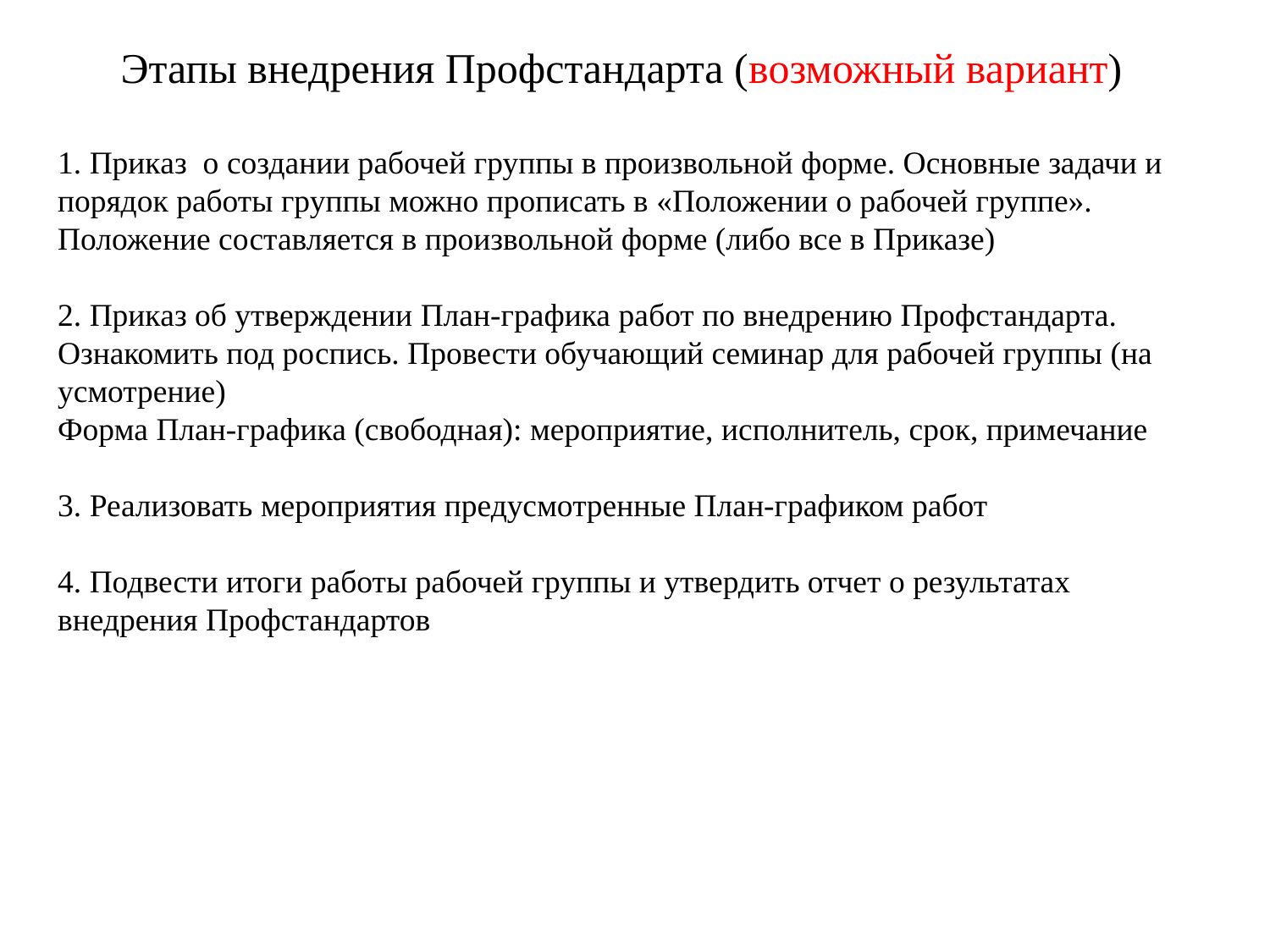

# Этапы внедрения Профстандарта (возможный вариант)
1. Приказ  о создании рабочей группы в произвольной форме. Основные задачи и порядок работы группы можно прописать в «Положении о рабочей группе». Положение составляется в произвольной форме (либо все в Приказе)

2. Приказ об утверждении План-графика работ по внедрению Профстандарта. Ознакомить под роспись. Провести обучающий семинар для рабочей группы (на усмотрение)
Форма План-графика (свободная): мероприятие, исполнитель, срок, примечание

3. Реализовать мероприятия предусмотренные План-графиком работ

4. Подвести итоги работы рабочей группы и утвердить отчет о результатах внедрения Профстандартов